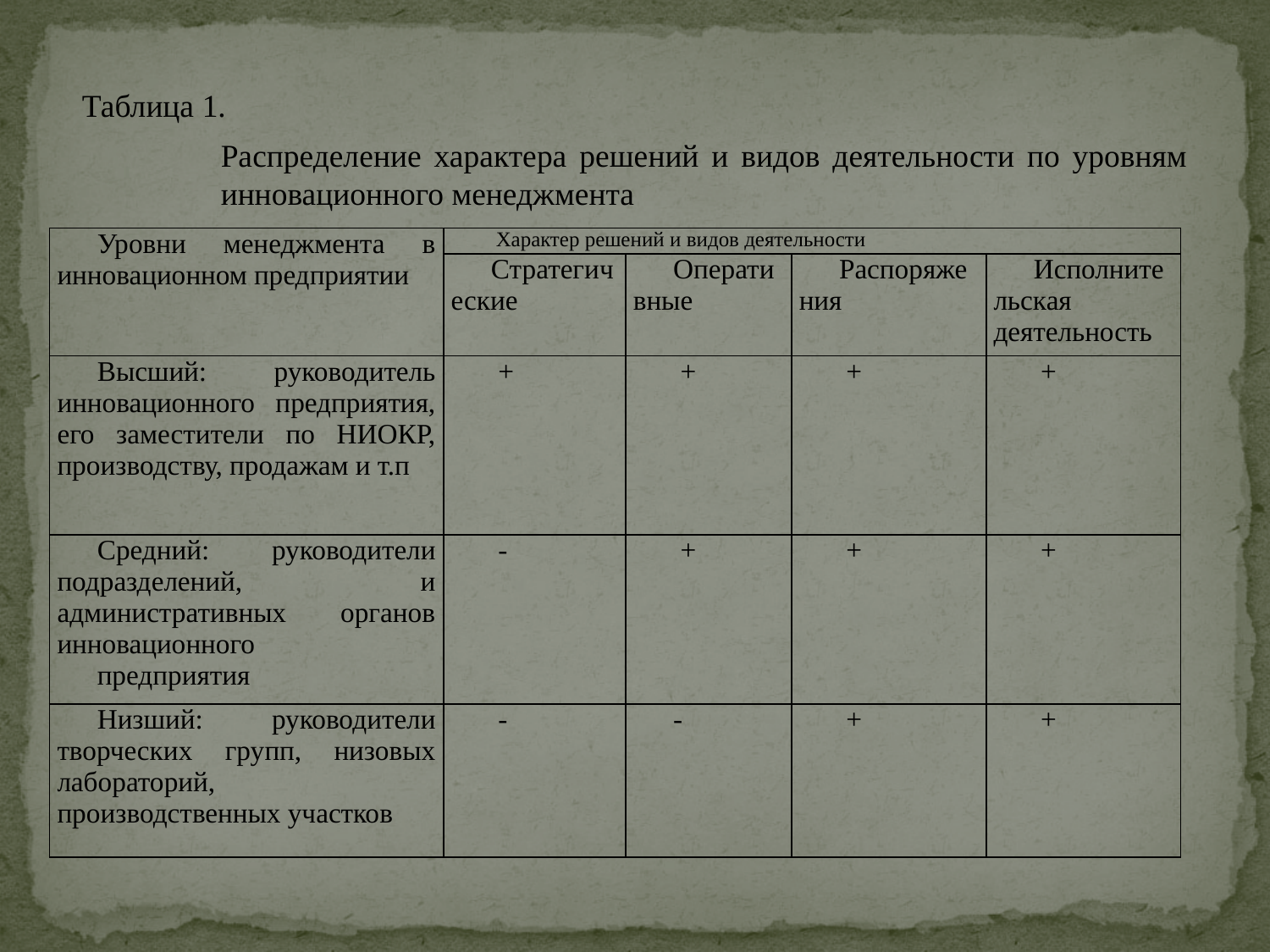

Таблица 1.
Распределение характера решений и видов деятельности по уровням инновационного менеджмента
| Уровни менеджмента в инновационном предприятии | Характер решений и видов деятельности |  |  |  |
| --- | --- | --- | --- | --- |
|  | Стратегические | Оперативные | Распоряжения | Исполнительская деятельность |
| Высший: руководитель инновационного предприятия, его заместители по НИОКР, производству, продажам и т.п | + | + | + | + |
| Средний: руководители подразделений, и административных органов инновационного предприятия | - | + | + | + |
| Низший: руководители творческих групп, низовых лабораторий, производственных участков | - | - | + | + |